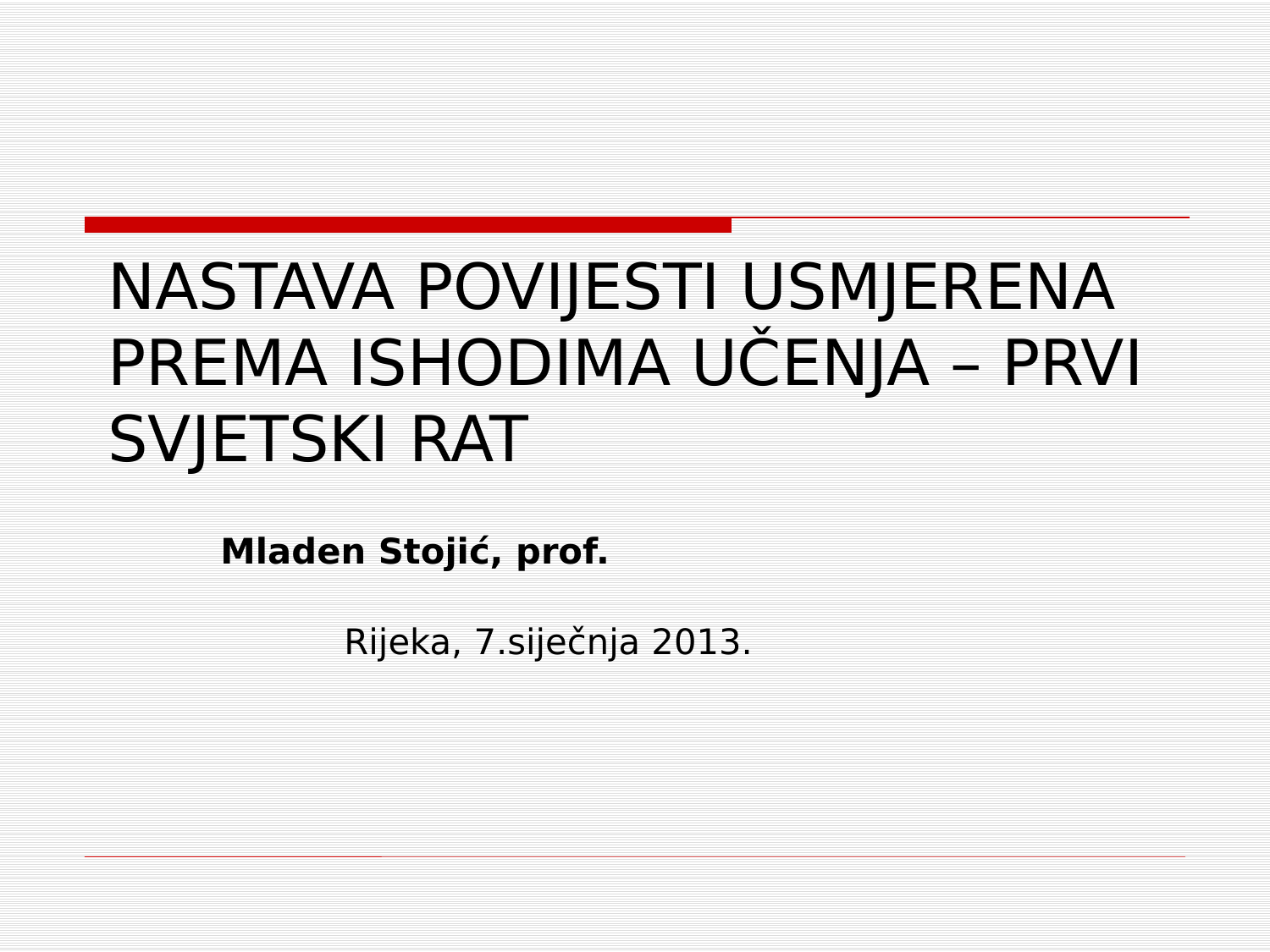

NASTAVA POVIJESTI USMJERENA PREMA ISHODIMA UČENJA – PRVI SVJETSKI RAT

         Mladen Stojić, prof.

Rijeka, 7.siječnja 2013.